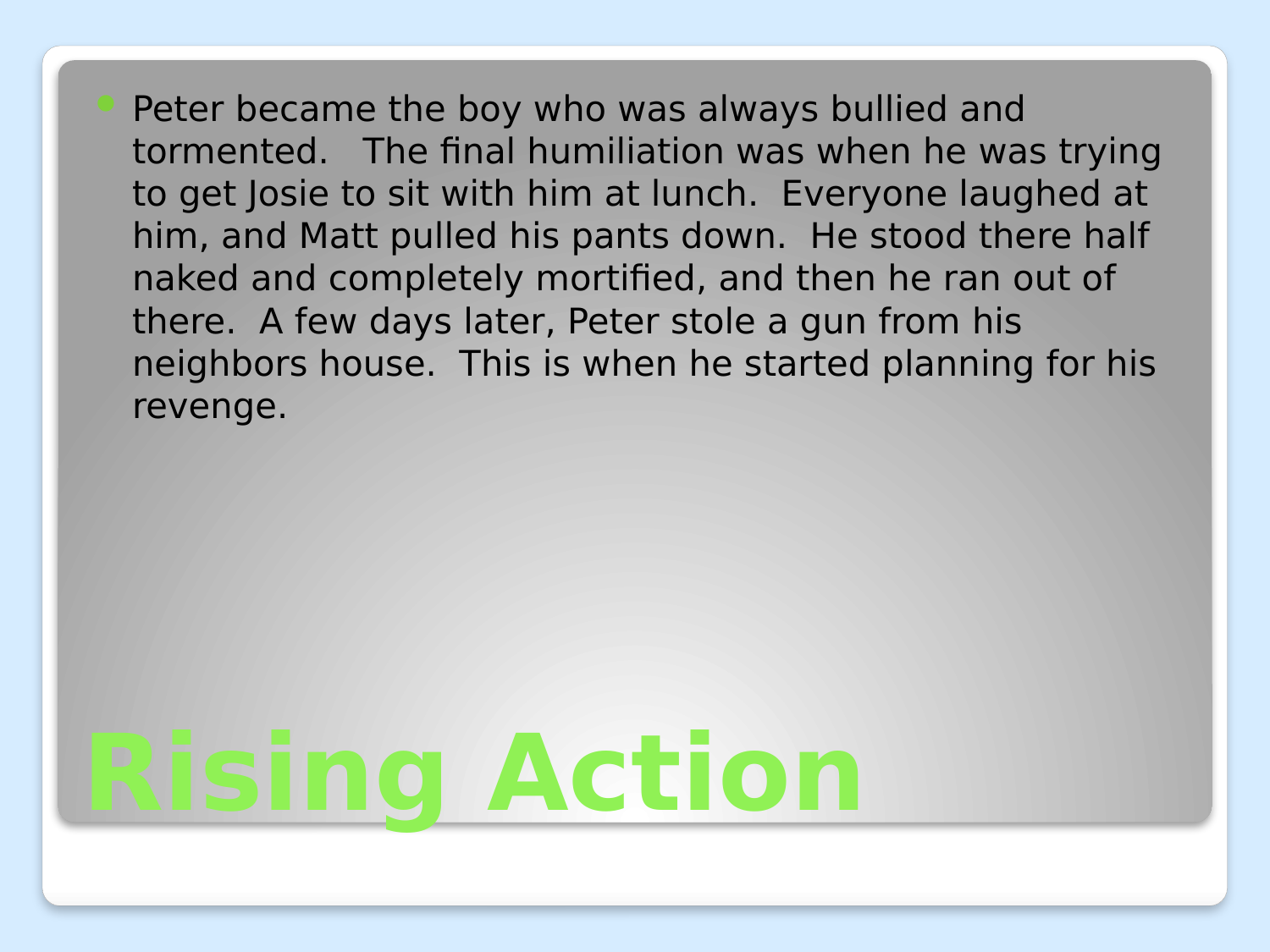

Peter became the boy who was always bullied and tormented.   The final humiliation was when he was trying to get Josie to sit with him at lunch.  Everyone laughed at him, and Matt pulled his pants down.  He stood there half naked and completely mortified, and then he ran out of there.  A few days later, Peter stole a gun from his neighbors house.  This is when he started planning for his revenge.
# Rising Action